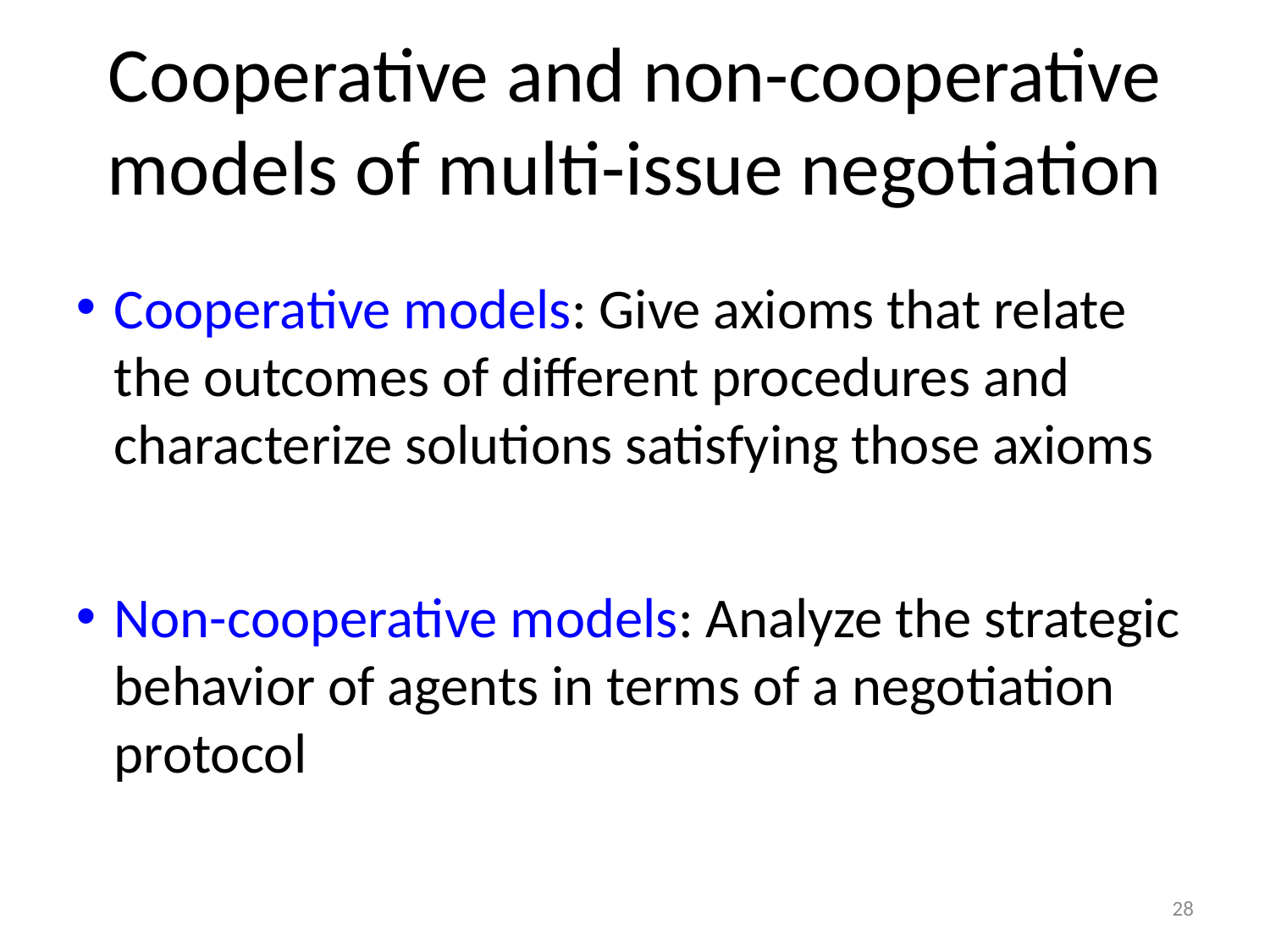

Cooperative and non-cooperative models of multi-issue negotiation
Cooperative models: Give axioms that relate the outcomes of different procedures and characterize solutions satisfying those axioms

Non-cooperative models: Analyze the strategic behavior of agents in terms of a negotiation protocol

28